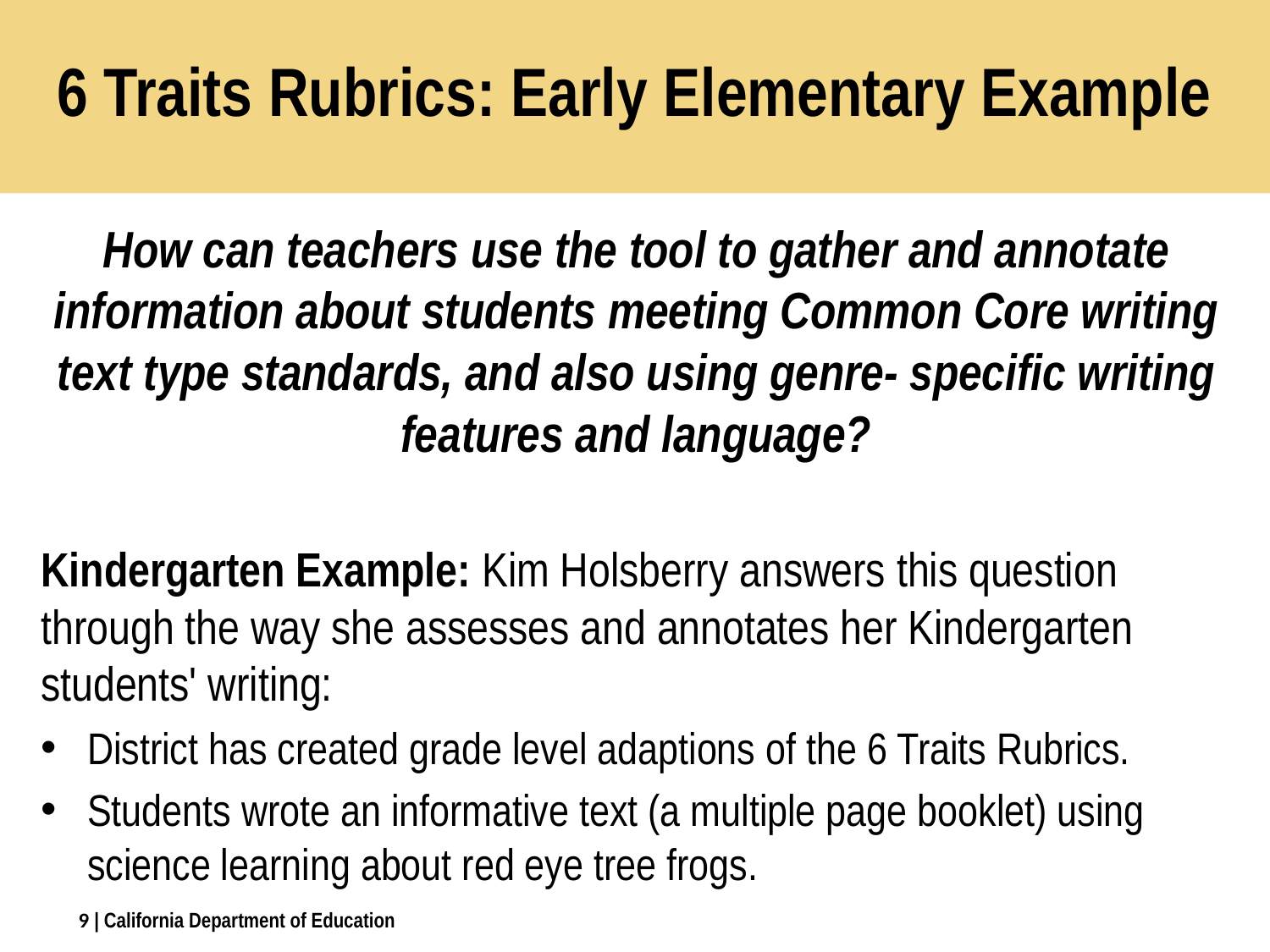

# 6 Traits Rubrics: Early Elementary Example
How can teachers use the tool to gather and annotate information about students meeting Common Core writing text type standards, and also using genre- specific writing features and language?

Kindergarten Example: Kim Holsberry answers this question through the way she assesses and annotates her Kindergarten students' writing:
District has created grade level adaptions of the 6 Traits Rubrics.
Students wrote an informative text (a multiple page booklet) using science learning about red eye tree frogs.
9
| California Department of Education